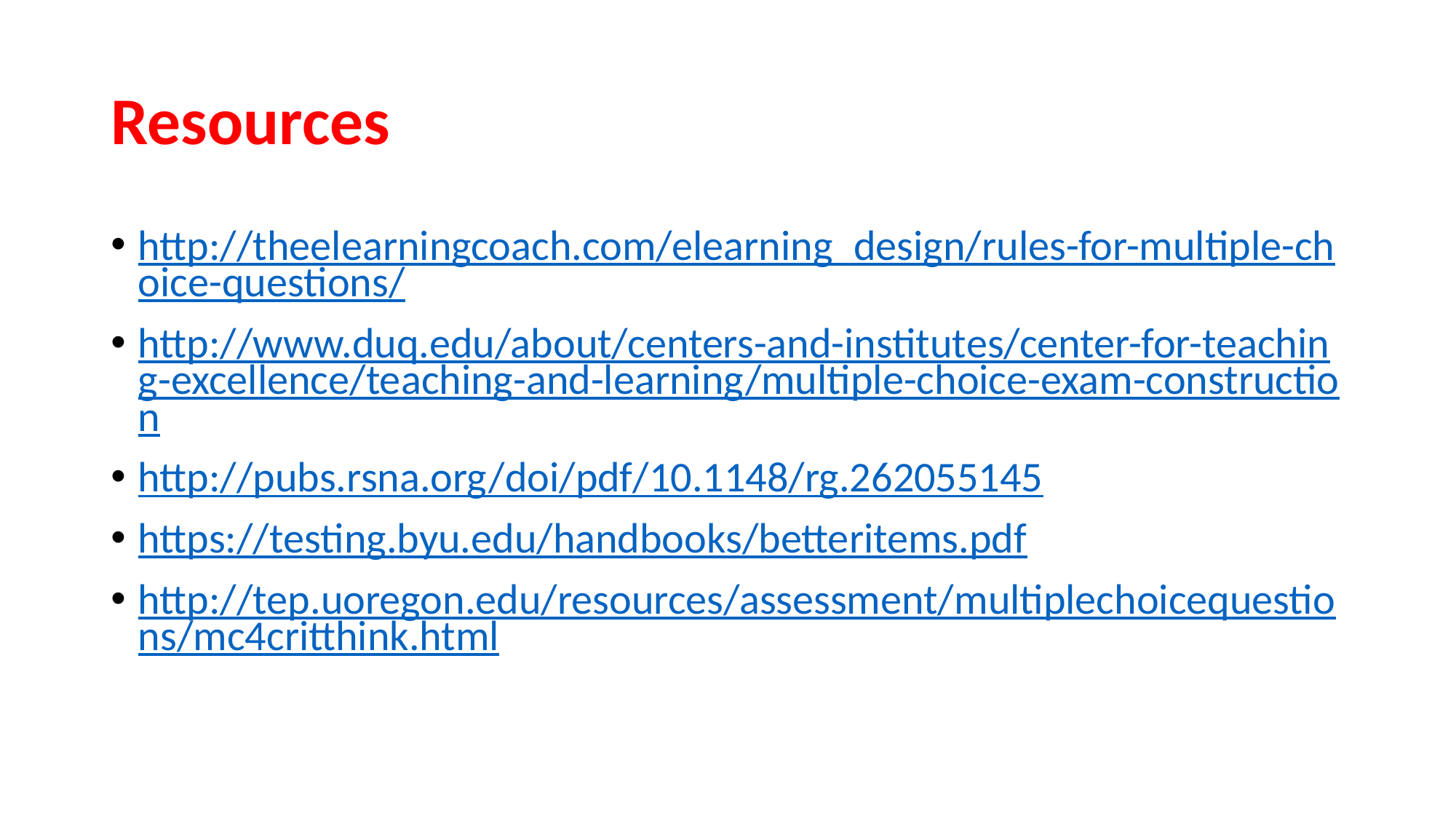

# Resources
http://theelearningcoach.com/elearning_design/rules-for-multiple-choice-questions/
http://www.duq.edu/about/centers-and-institutes/center-for-teaching-excellence/teaching-and-learning/multiple-choice-exam-construction
http://pubs.rsna.org/doi/pdf/10.1148/rg.262055145
https://testing.byu.edu/handbooks/betteritems.pdf
http://tep.uoregon.edu/resources/assessment/multiplechoicequestions/mc4critthink.html